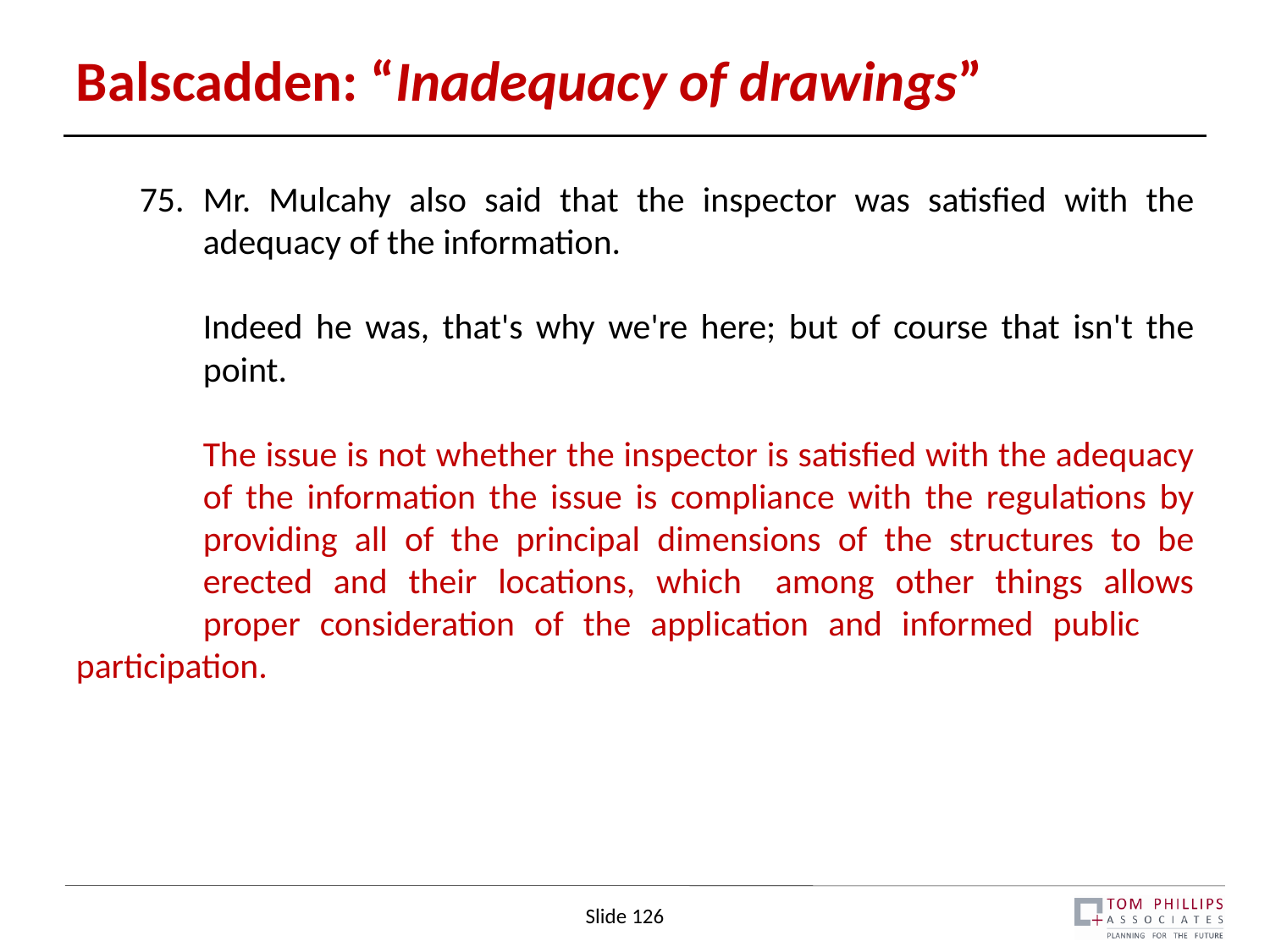

# Balscadden: “Inadequacy of drawings”
Mr. Mulcahy also said that the inspector was satisfied with the adequacy of the information.

	Indeed he was, that's why we're here; but of course that isn't the 	point.

	The issue is not whether the inspector is satisfied with the adequacy 	of the information the issue is compliance with the regulations by 	providing all of the principal dimensions of the structures to be 	erected and their locations, which 	among other things allows 	proper consideration of the application and informed public  	participation.